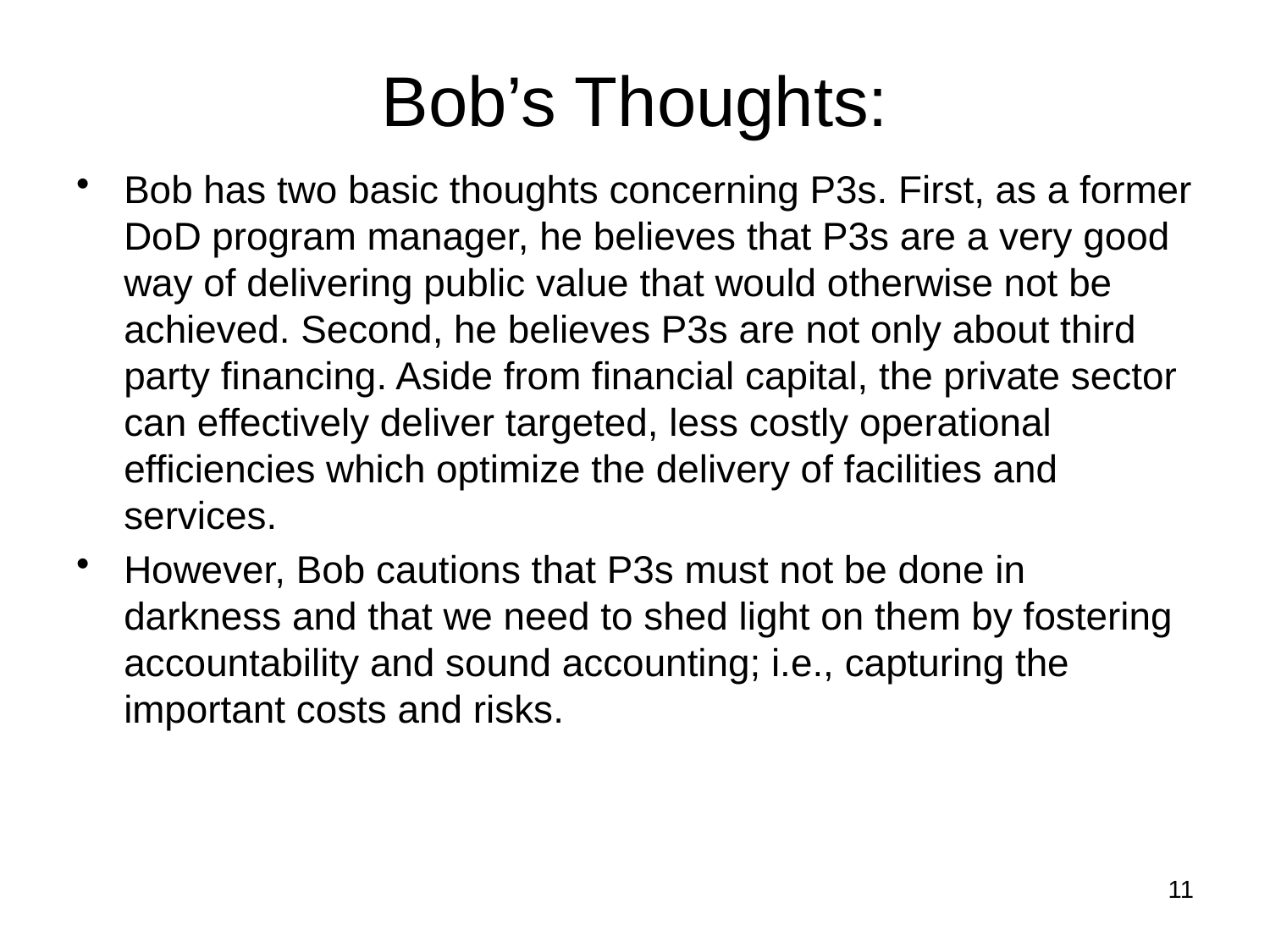

# Bob’s Thoughts:
Bob has two basic thoughts concerning P3s. First, as a former DoD program manager, he believes that P3s are a very good way of delivering public value that would otherwise not be achieved. Second, he believes P3s are not only about third party financing. Aside from financial capital, the private sector can effectively deliver targeted, less costly operational efficiencies which optimize the delivery of facilities and services.
However, Bob cautions that P3s must not be done in darkness and that we need to shed light on them by fostering accountability and sound accounting; i.e., capturing the important costs and risks.
11